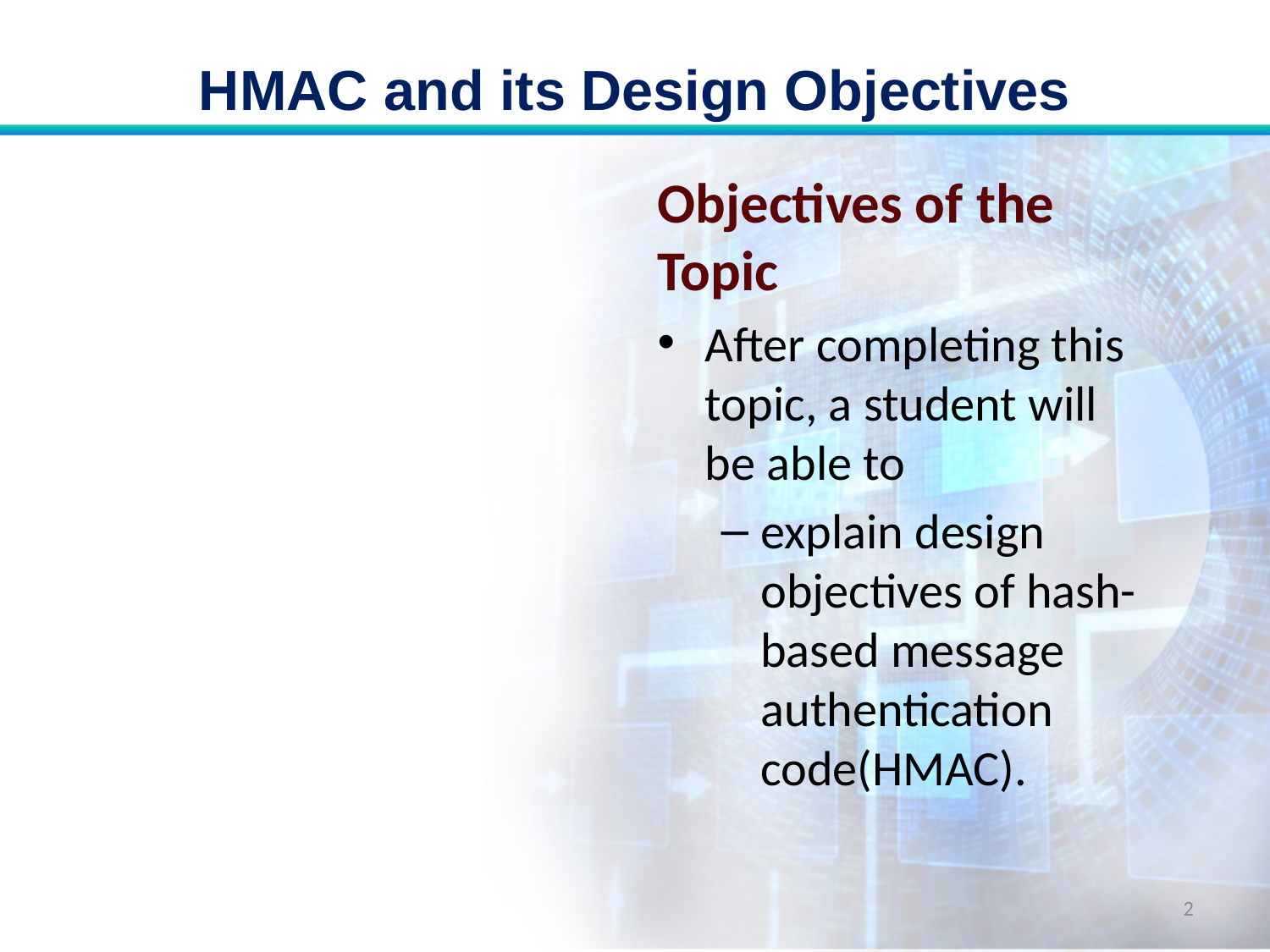

# HMAC and its Design Objectives
Objectives of the Topic
After completing this topic, a student will be able to
explain design objectives of hash-based message authentication code(HMAC).
2